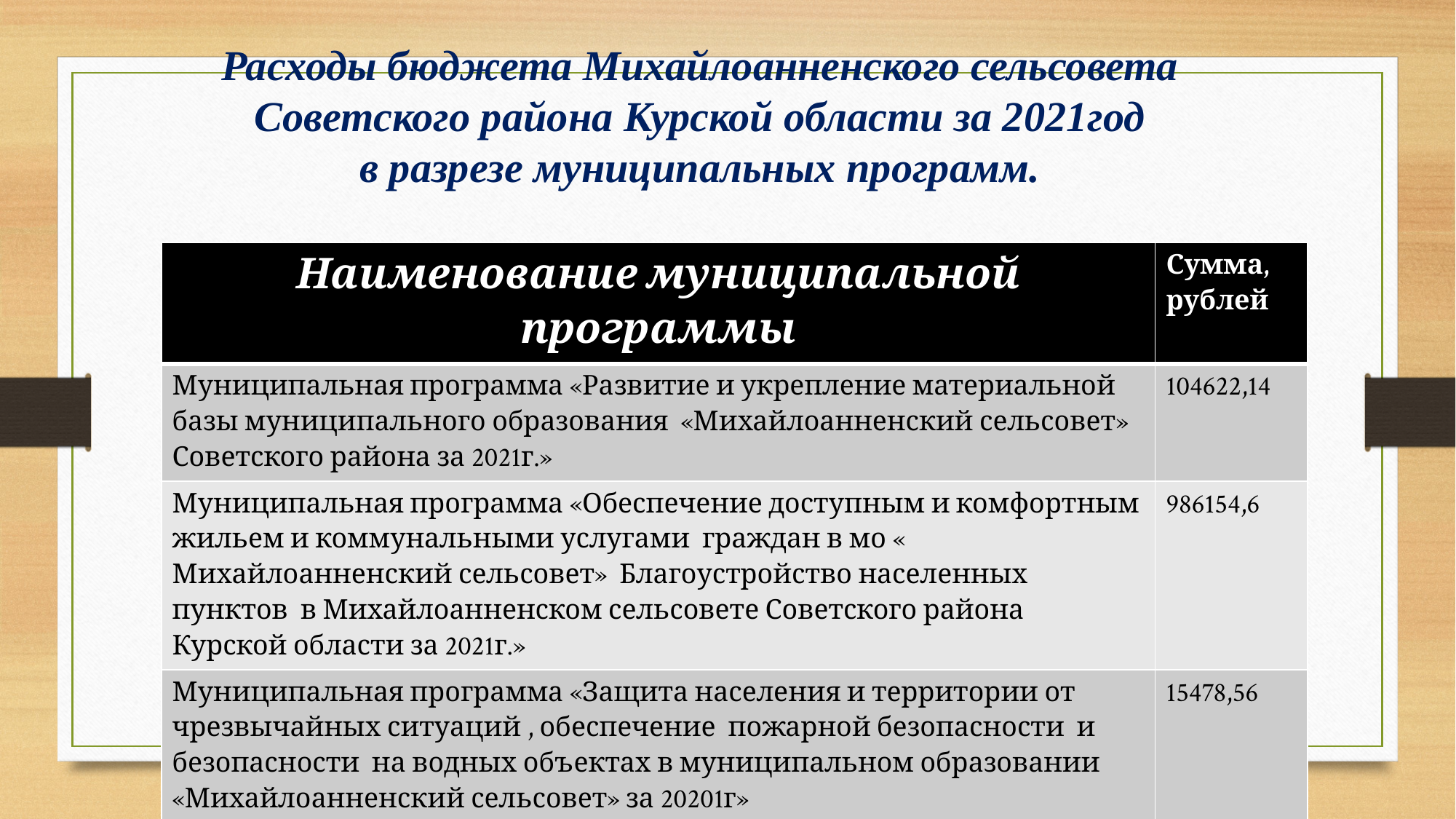

# Расходы бюджета Михайлоанненского сельсовета Советского района Курской области за 2021год в разрезе муниципальных программ.
| Наименование муниципальной программы | Сумма, рублей |
| --- | --- |
| Муниципальная программа «Развитие и укрепление материальной базы муниципального образования «Михайлоанненский сельсовет» Советского района за 2021г.» | 104622,14 |
| Муниципальная программа «Обеспечение доступным и комфортным жильем и коммунальными услугами граждан в мо « Михайлоанненский сельсовет» Благоустройство населенных пунктов в Михайлоанненском сельсовете Советского района Курской области за 2021г.» | 986154,6 |
| Муниципальная программа «Защита населения и территории от чрезвычайных ситуаций , обеспечение пожарной безопасности и безопасности на водных объектах в муниципальном образовании «Михайлоанненский сельсовет» за 20201г» | 15478,56 |
| Муниципальная программа «Развитие культуры муниципального образования «Михайлоанненский сельсовет» Советского района Курской области за 2021г.» | 1177279,89 |
| Муниципальная программа «Развитие и использование информационных и телекоммуникационных технологий в Администрации Михайлоанненского сельсовета Советского района курской области на 2021г» | 136763,17 |
| Муниципальная программа «Развитие муниципальной службы в муниципальном образовании «Михайлоанненский сельсовет» Советского района Курской области | 0,00 |
| Муниципальная программа «Энергосбережение и повышение энергетической эффективности в муниципальном образовании Михайлоанненский сельсовет Советского района Курской области за 2021г. | 0,00 |